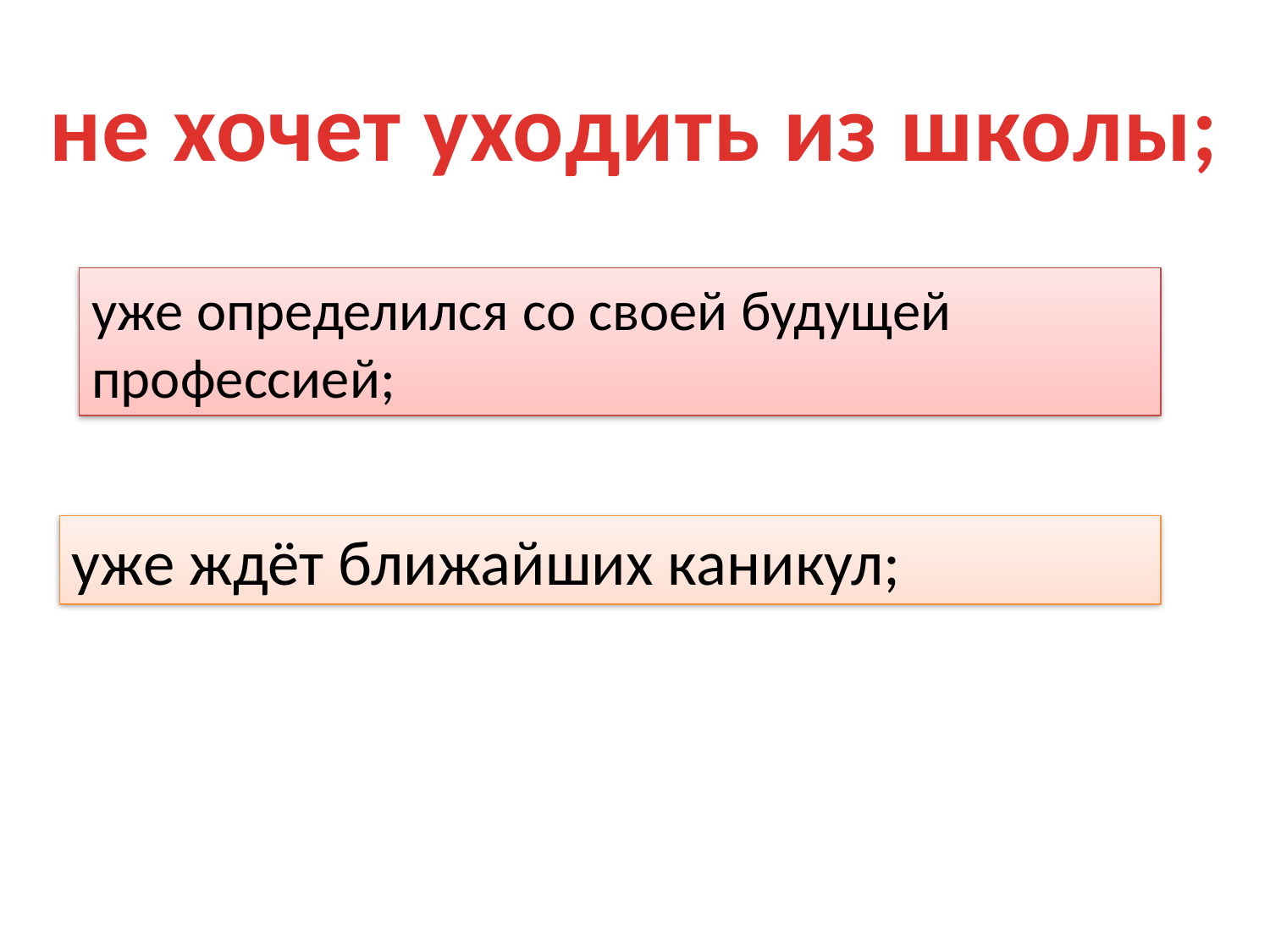

не хочет уходить из школы;
уже определился со своей будущей профессией;
уже ждёт ближайших каникул;